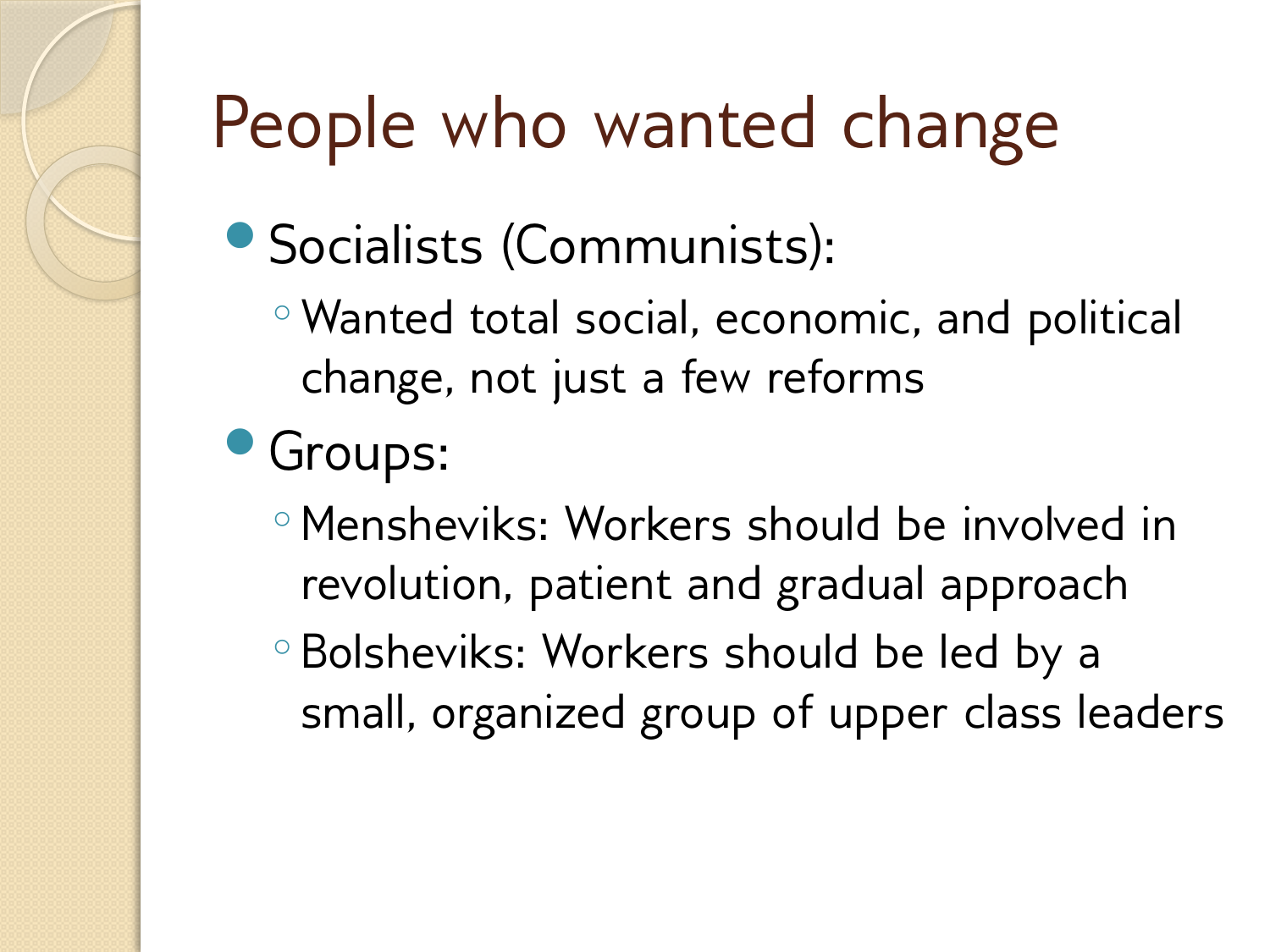

# People who wanted change
Socialists (Communists):
Wanted total social, economic, and political change, not just a few reforms
Groups:
Mensheviks: Workers should be involved in revolution, patient and gradual approach
Bolsheviks: Workers should be led by a small, organized group of upper class leaders